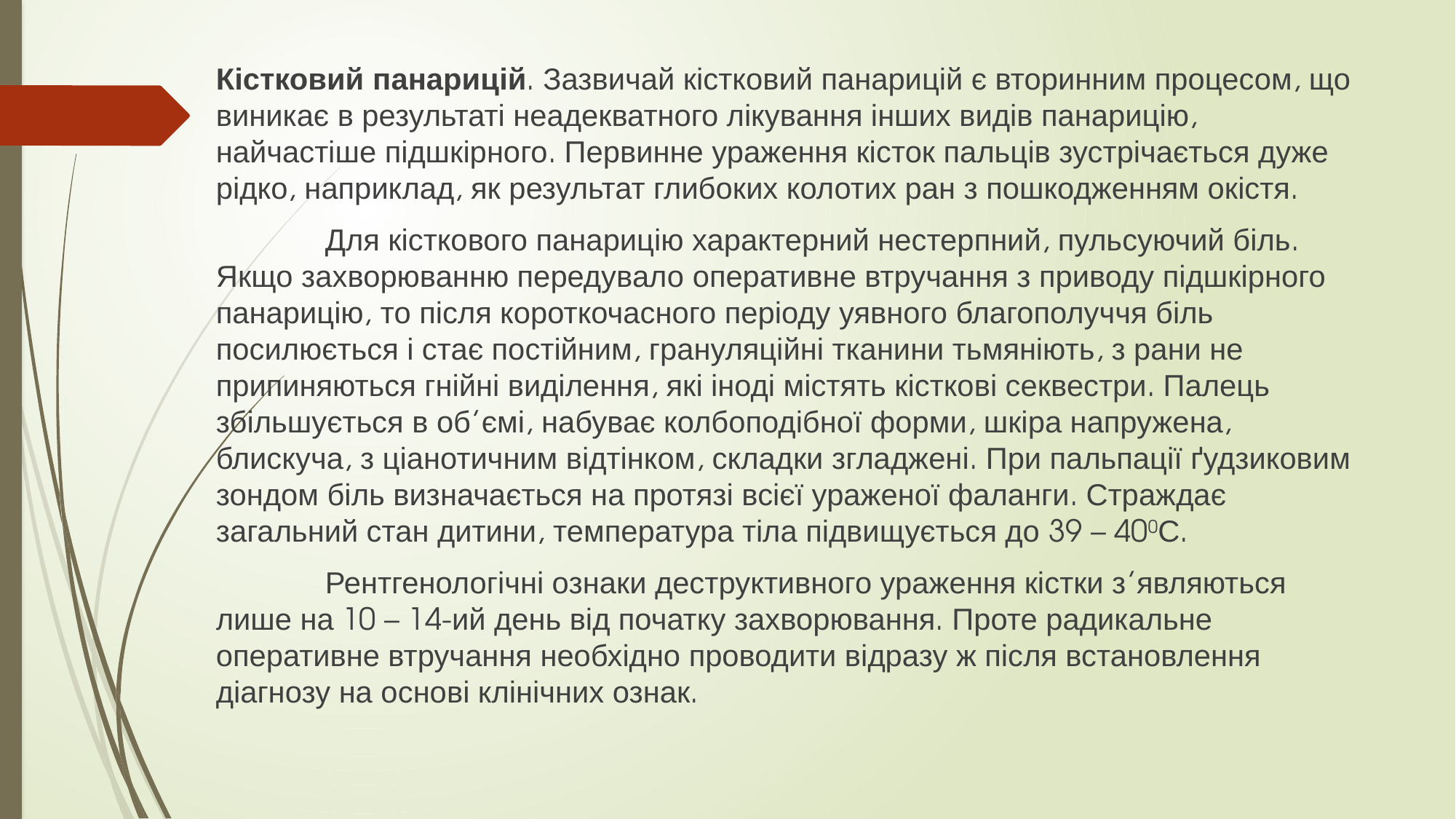

Кістковий панарицій. Зазвичай кістковий панарицій є вторинним процесом, що виникає в результаті неадекватного лікування інших видів панарицію, найчастіше підшкірного. Первинне ураження кісток пальців зустрічається дуже рідко, наприклад, як результат глибоких колотих ран з пошкодженням окістя.
	Для кісткового панарицію характерний нестерпний, пульсуючий біль. Якщо захворюванню передувало оперативне втручання з приводу підшкірного панарицію, то після короткочасного періоду уявного благополуччя біль посилюється і стає постійним, грануляційні тканини тьмяніють, з рани не припиняються гнійні виділення, які іноді містять кісткові секвестри. Палець збільшується в об’ємі, набуває колбоподібної форми, шкіра напружена, блискуча, з ціанотичним відтінком, складки згладжені. При пальпації ґудзиковим зондом біль визначається на протязі всієї ураженої фаланги. Страждає загальний стан дитини, температура тіла підвищується до 39 – 400С.
	Рентгенологічні ознаки деструктивного ураження кістки з’являються лише на 10 – 14-ий день від початку захворювання. Проте радикальне оперативне втручання необхідно проводити відразу ж після встановлення діагнозу на основі клінічних ознак.